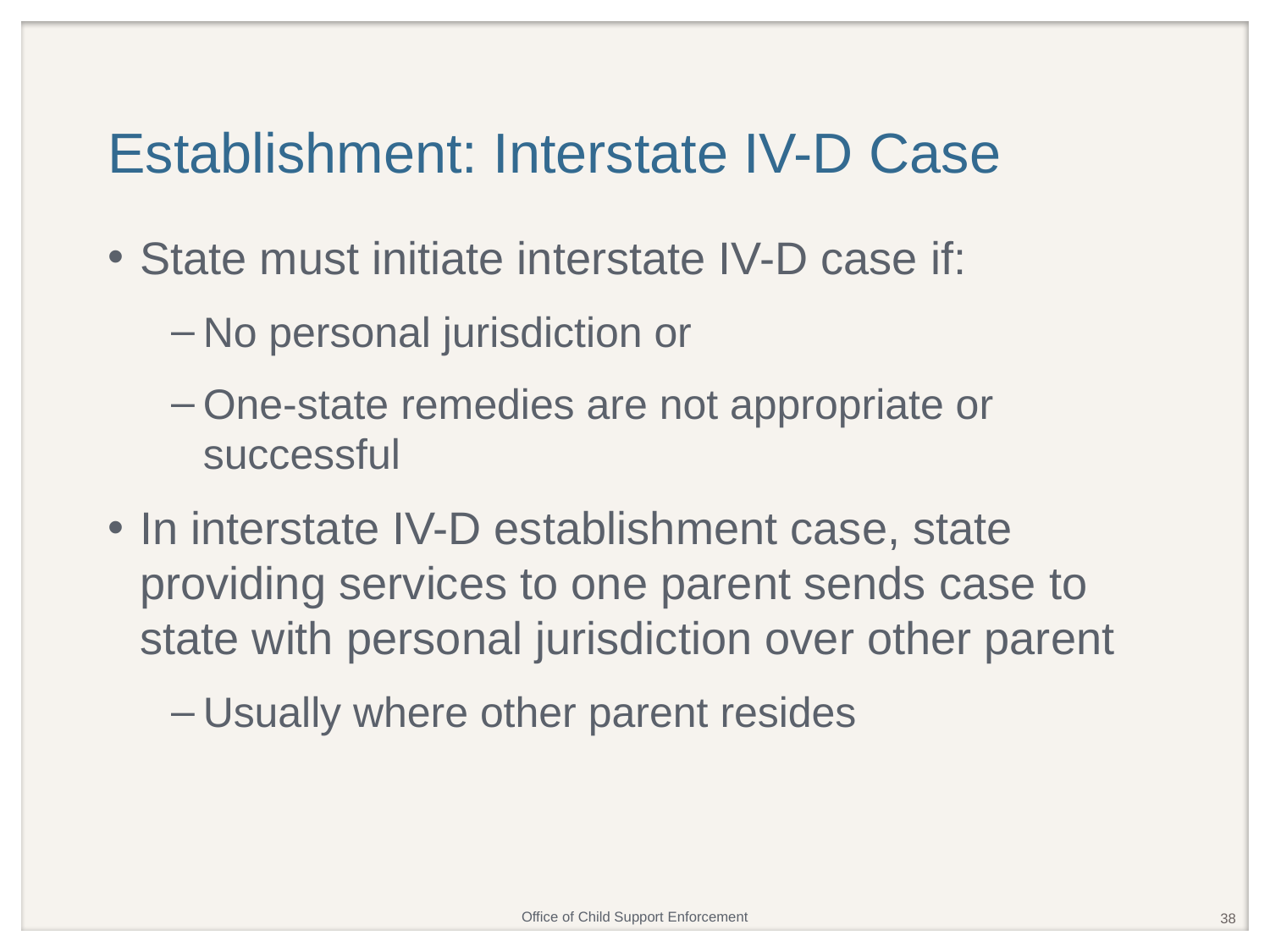

# Establishment: Interstate IV-D Case
State must initiate interstate IV-D case if:
No personal jurisdiction or
One-state remedies are not appropriate or successful
In interstate IV-D establishment case, state providing services to one parent sends case to state with personal jurisdiction over other parent
Usually where other parent resides

38